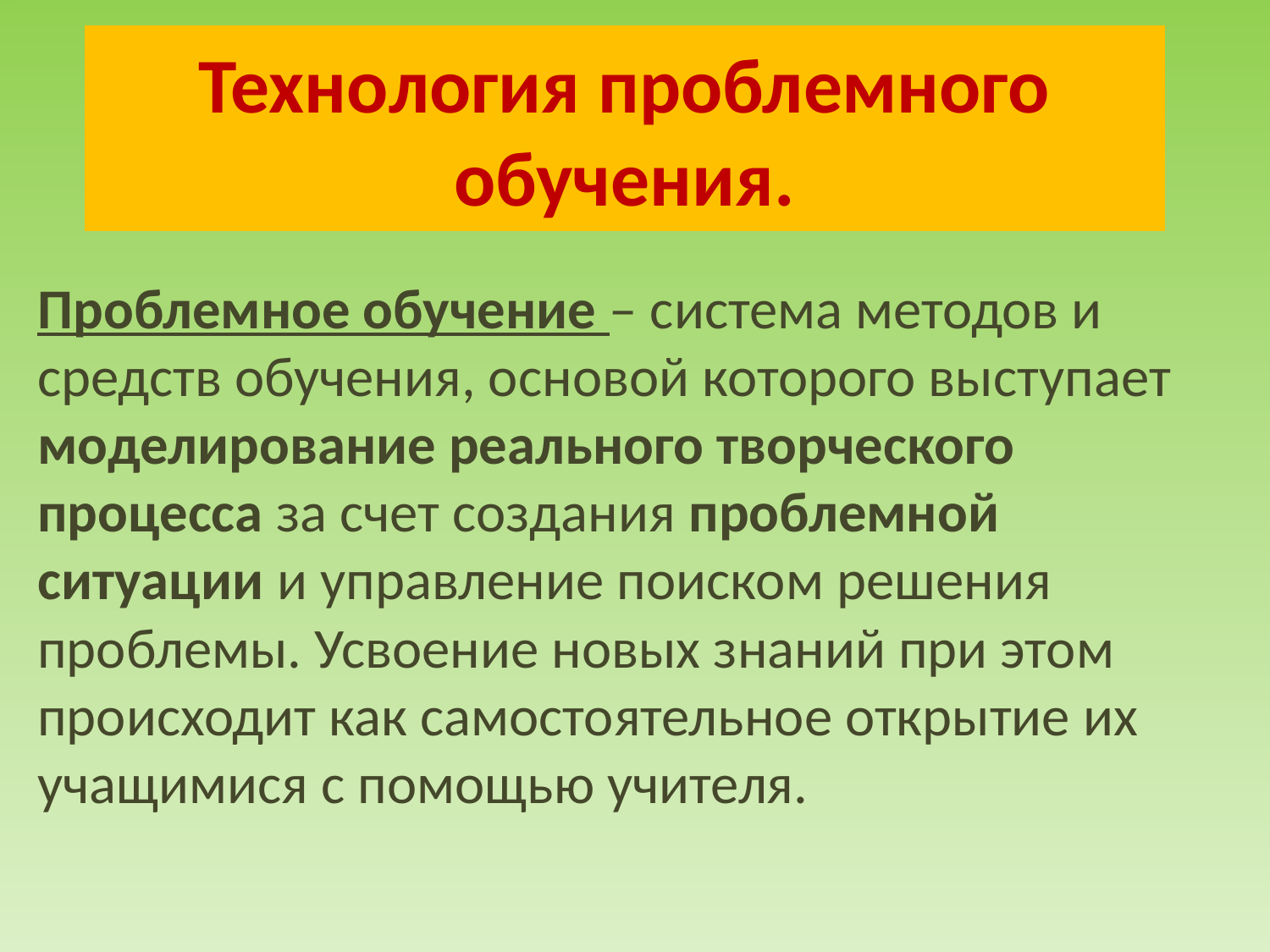

# Технология проблемного обучения.
Проблемное обучение – система методов и средств обучения, основой которого выступает моделирование реального творческого процесса за счет создания проблемной ситуации и управление поиском решения проблемы. Усвоение новых знаний при этом происходит как самостоятельное открытие их учащимися с помощью учителя.